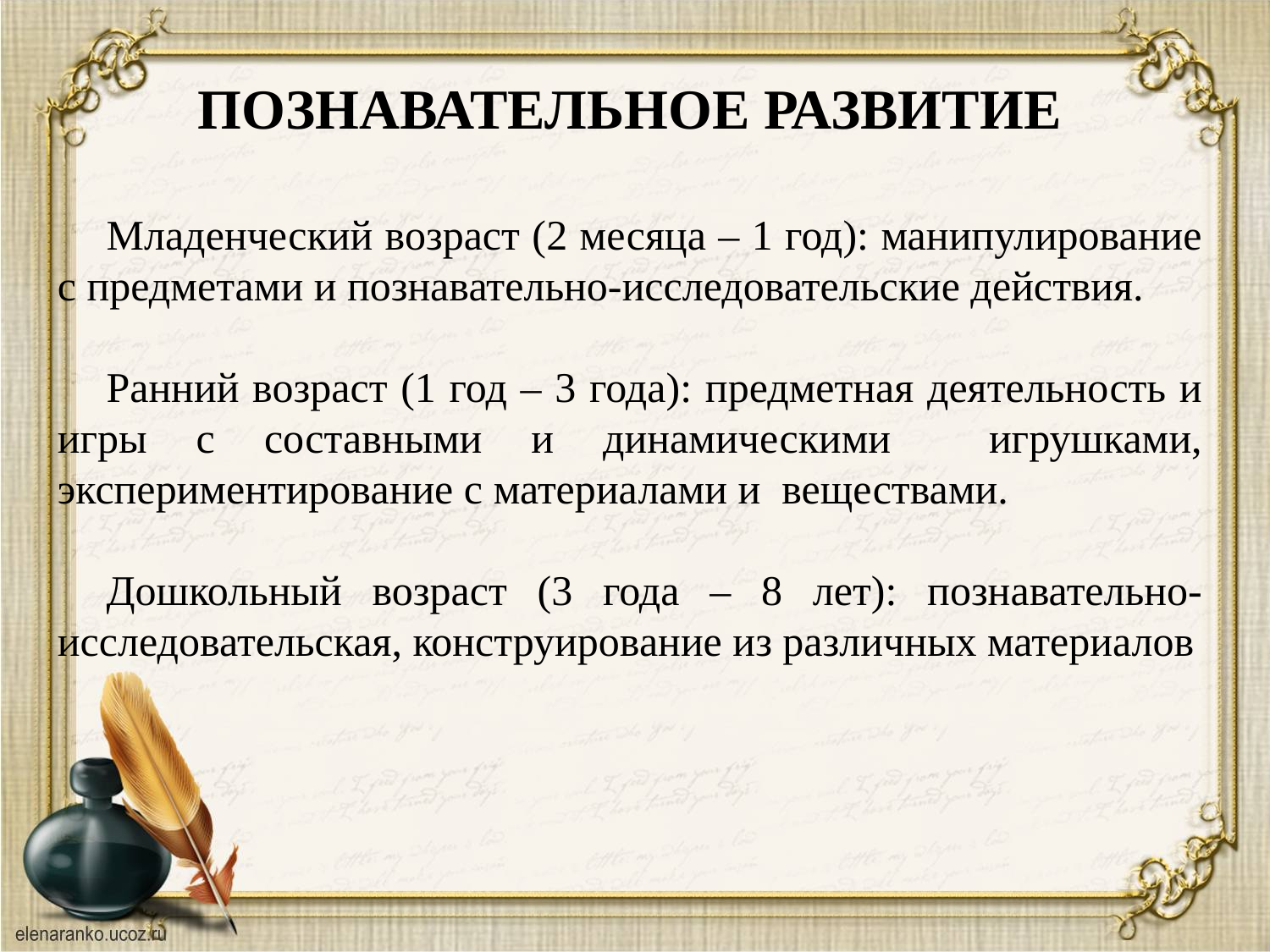

ПОЗНАВАТЕЛЬНОЕ РАЗВИТИЕ

Младенческий возраст (2 месяца – 1 год): манипулирование с предметами и познавательно-исследовательские действия.

Ранний возраст (1 год – 3 года): предметная деятельность и игры с составными и динамическими  игрушками, экспериментирование с материалами и  веществами.

Дошкольный возраст (3 года – 8 лет): познавательно-исследовательская, конструирование из различных материалов